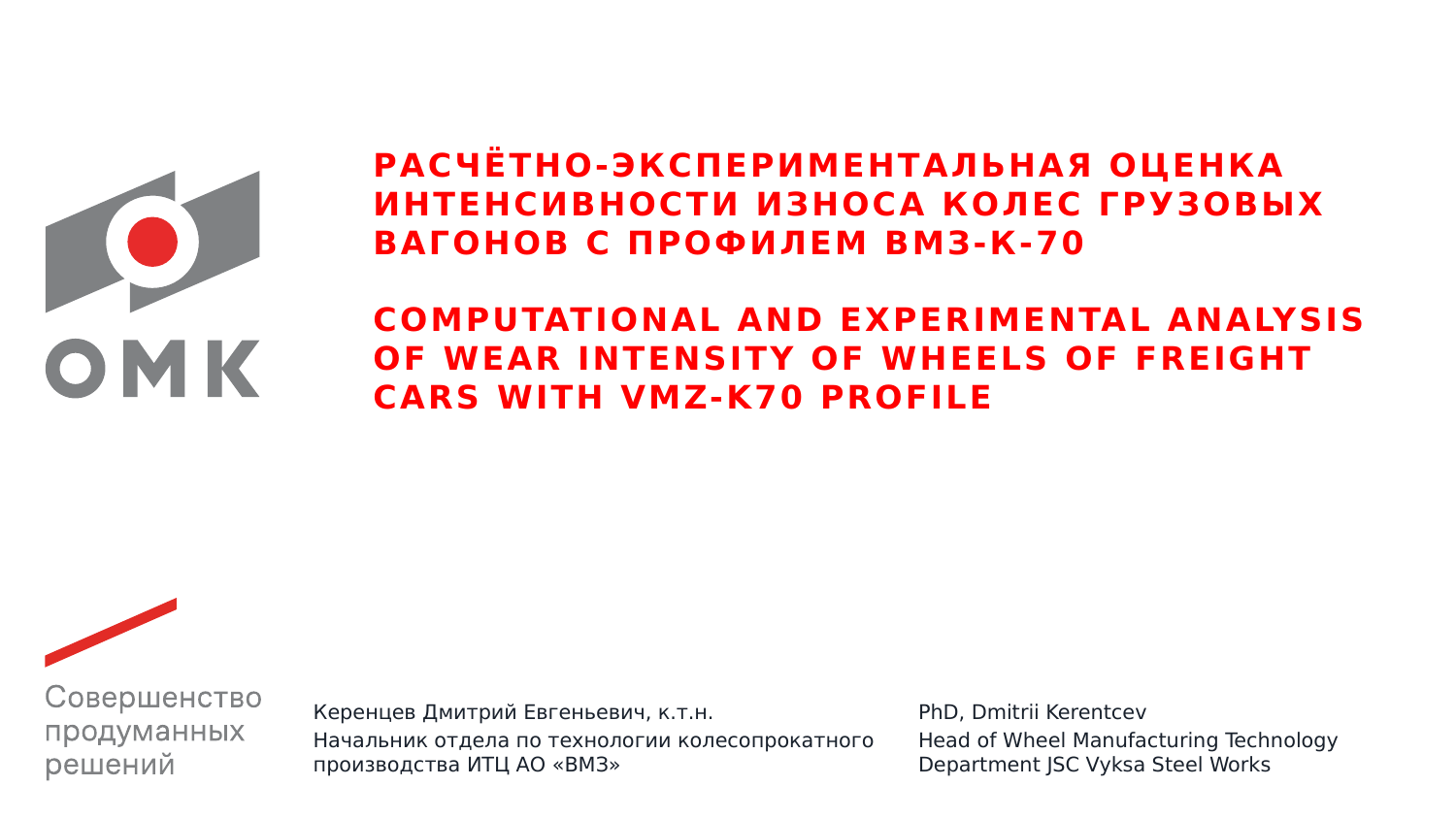

# РАСЧЁТНО-ЭКСПЕРИМЕНТАЛЬНАЯ ОЦЕНКА ИНТЕНСИВНОСТИ ИЗНОСА КОЛЕС ГРУЗОВЫХ ВАГОНОВ С ПРОФИЛЕМ ВМЗ-К-70 COMPUTATIONAL AND EXPERIMENTAL ANALYSIS OF WEAR INTENSITY OF WHEELS OF FREIGHT CARS WITH VMZ-K70 PROFILE
Керенцев Дмитрий Евгеньевич, к.т.н.
Начальник отдела по технологии колесопрокатного производства ИТЦ АО «ВМЗ»
PhD, Dmitrii Kerentcev
Head of Wheel Manufacturing Technology Department JSC Vyksa Steel Works